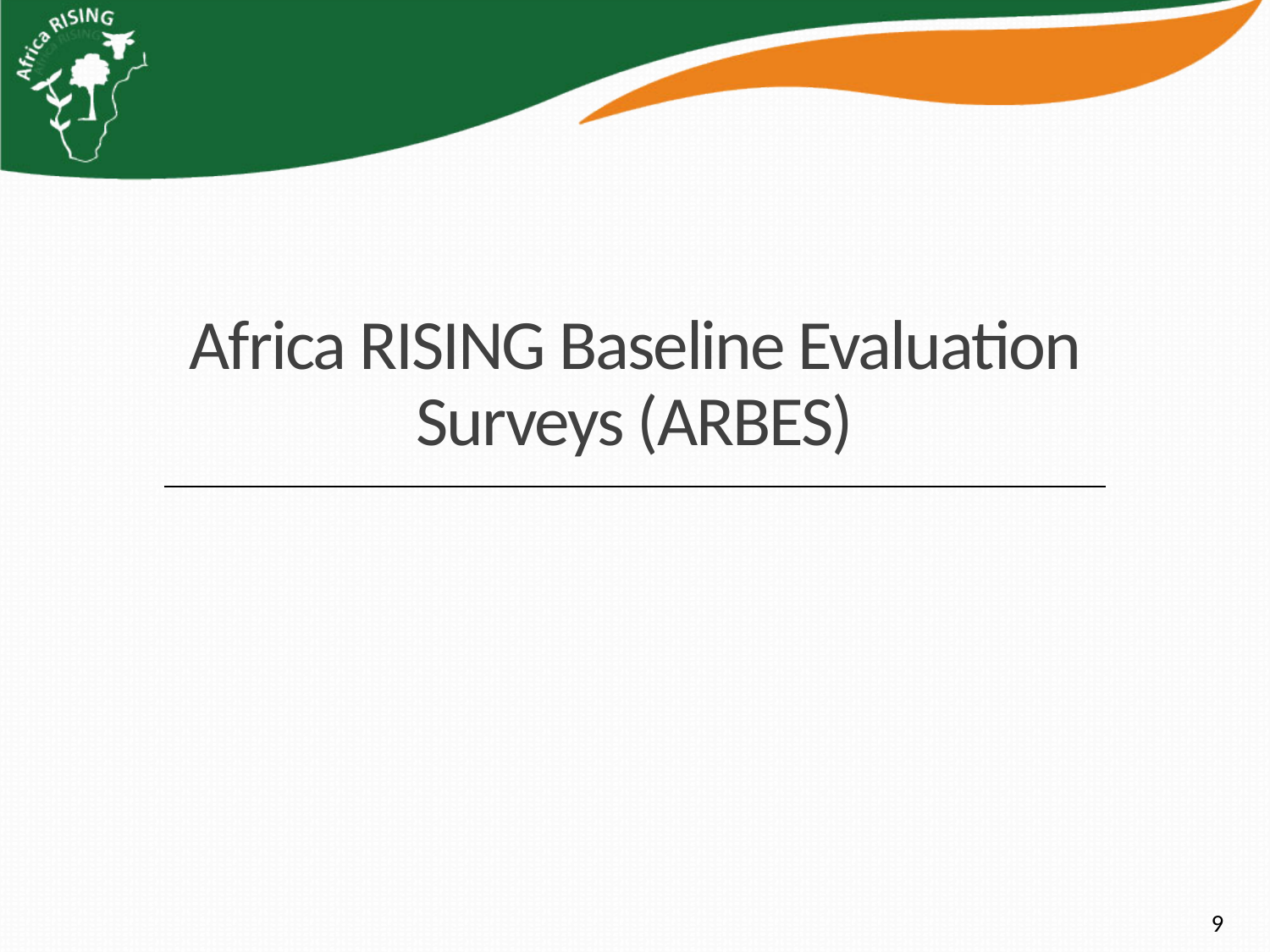

# Africa RISING Baseline Evaluation Surveys (ARBES)

9